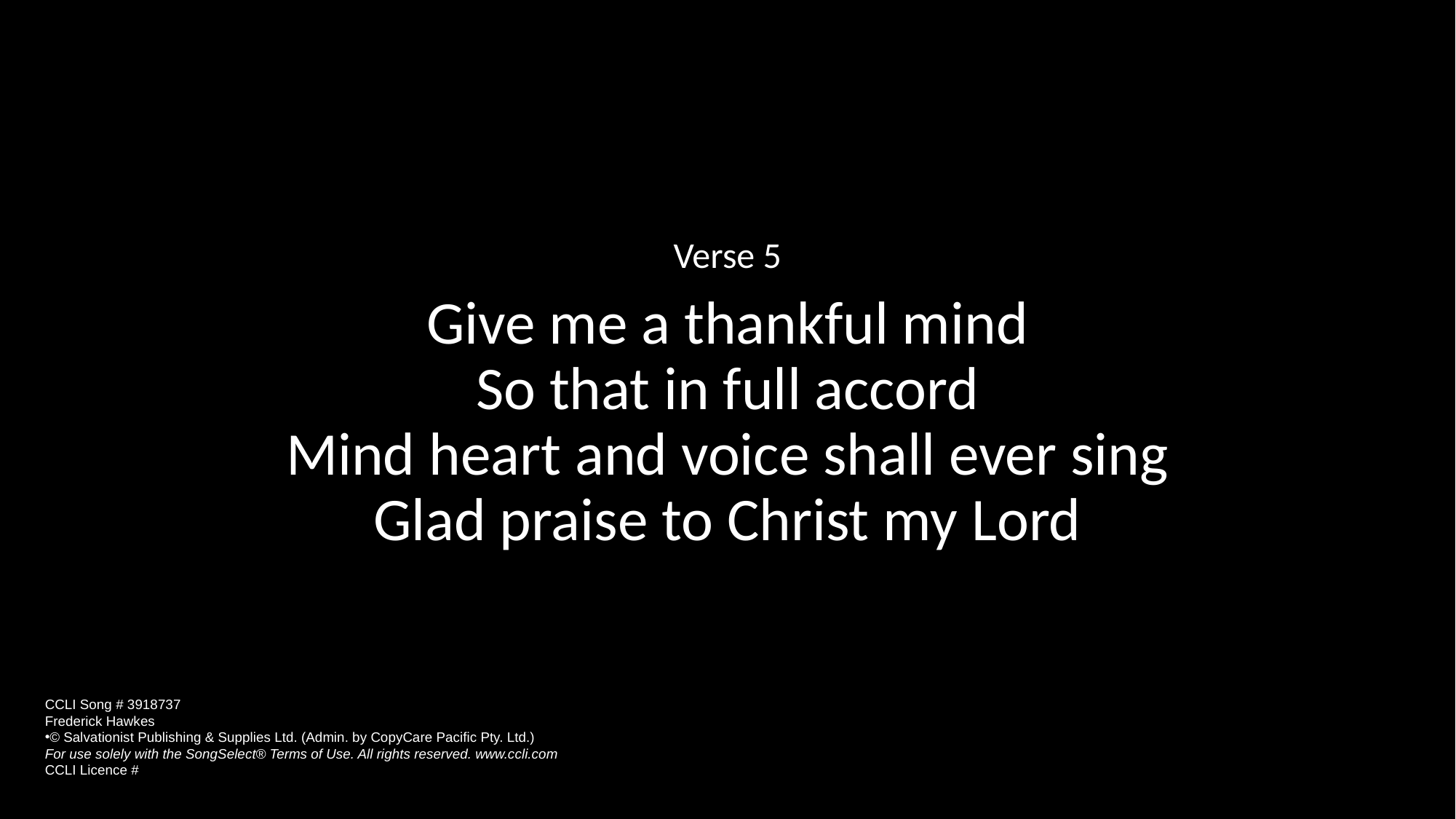

Verse 5
Give me a thankful mind
So that in full accord
Mind heart and voice shall ever sing
Glad praise to Christ my Lord
CCLI Song # 3918737
Frederick Hawkes
© Salvationist Publishing & Supplies Ltd. (Admin. by CopyCare Pacific Pty. Ltd.)
For use solely with the SongSelect® Terms of Use. All rights reserved. www.ccli.com
CCLI Licence #